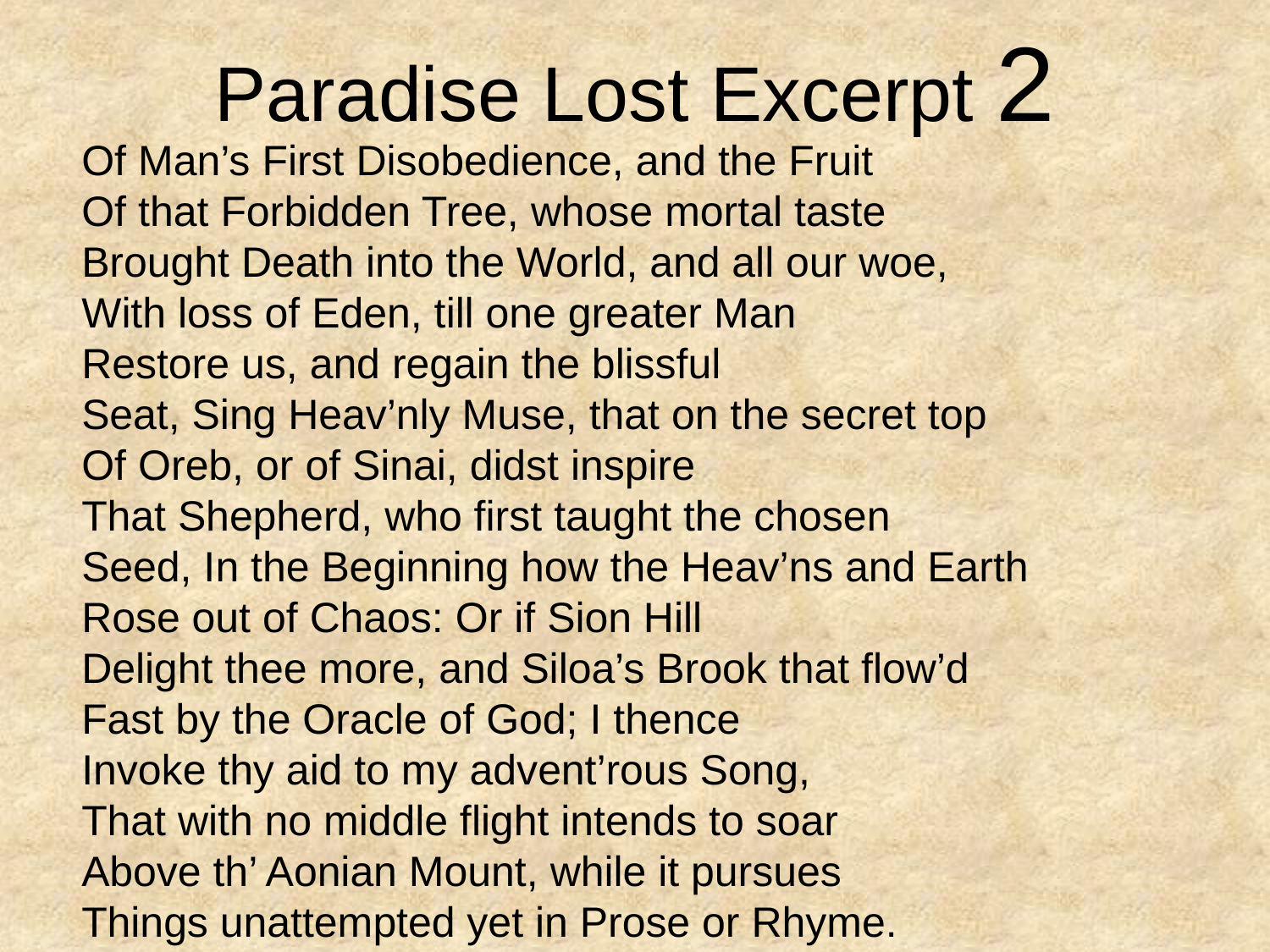

# Paradise Lost Excerpt 2
	Of Man’s First Disobedience, and the Fruit
Of that Forbidden Tree, whose mortal taste
Brought Death into the World, and all our woe,
With loss of Eden, till one greater Man
Restore us, and regain the blissful
Seat, Sing Heav’nly Muse, that on the secret top
Of Oreb, or of Sinai, didst inspire
That Shepherd, who first taught the chosen
Seed, In the Beginning how the Heav’ns and Earth
Rose out of Chaos: Or if Sion Hill
Delight thee more, and Siloa’s Brook that flow’d
Fast by the Oracle of God; I thence
Invoke thy aid to my advent’rous Song,
That with no middle flight intends to soar
Above th’ Aonian Mount, while it pursues
Things unattempted yet in Prose or Rhyme.